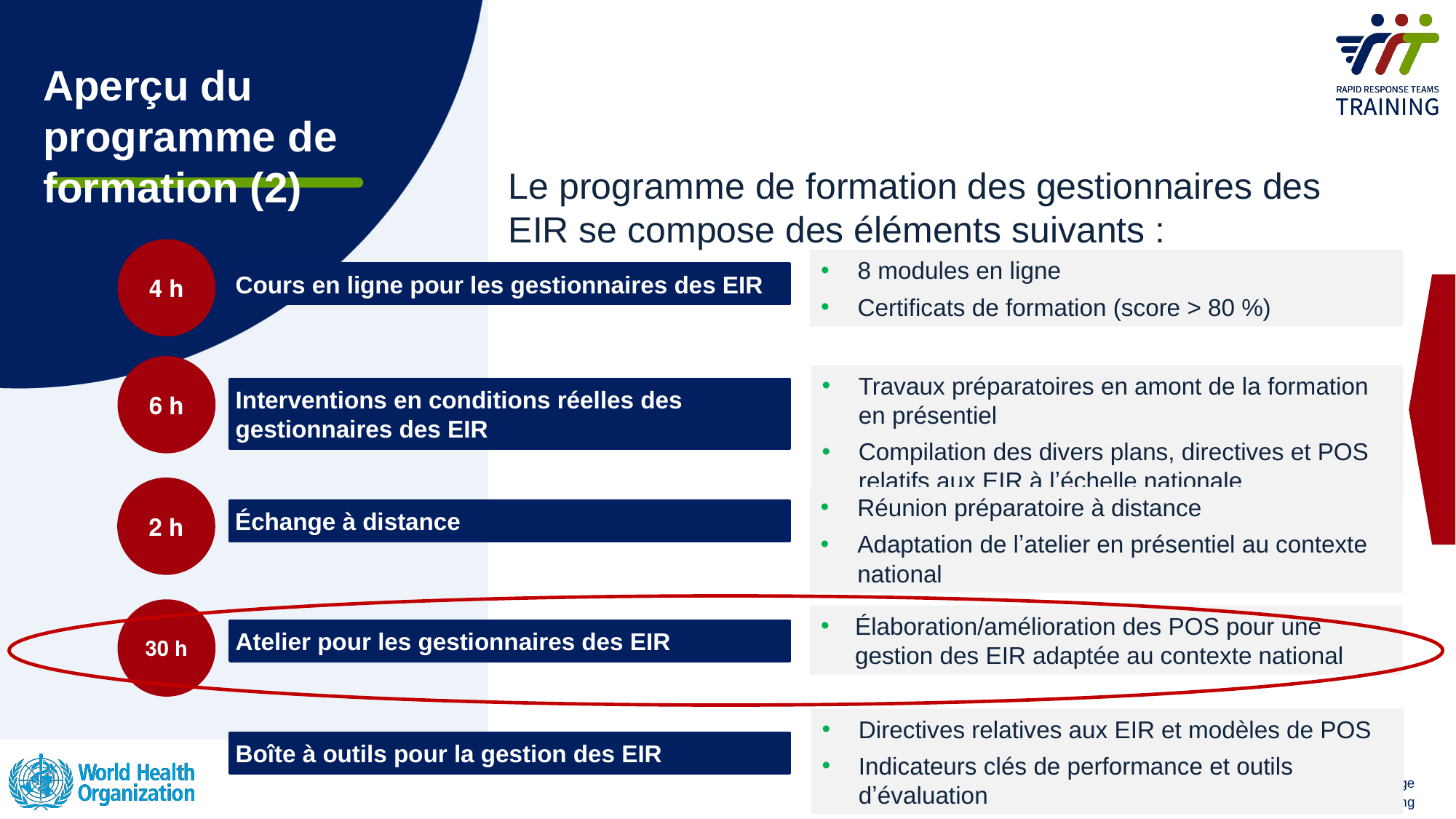

Aperçu du programme de formation (2)
Le programme de formation des gestionnaires des EIR se compose des éléments suivants :
4 h
8 modules en ligne
Certificats de formation (score > 80 %)
Cours en ligne pour les gestionnaires des EIR
6 h
Travaux préparatoires en amont de la formation en présentiel
Compilation des divers plans, directives et POS relatifs aux EIR à lʼéchelle nationale
Interventions en conditions réelles des gestionnaires des EIR
2 h
Réunion préparatoire à distance
Adaptation de lʼatelier en présentiel au contexte national
Échange à distance

30 h
Élaboration/amélioration des POS pour une gestion des EIR adaptée au contexte national
Atelier pour les gestionnaires des EIR
Directives relatives aux EIR et modèles de POS
Indicateurs clés de performance et outils dʼévaluation
Boîte à outils pour la gestion des EIR